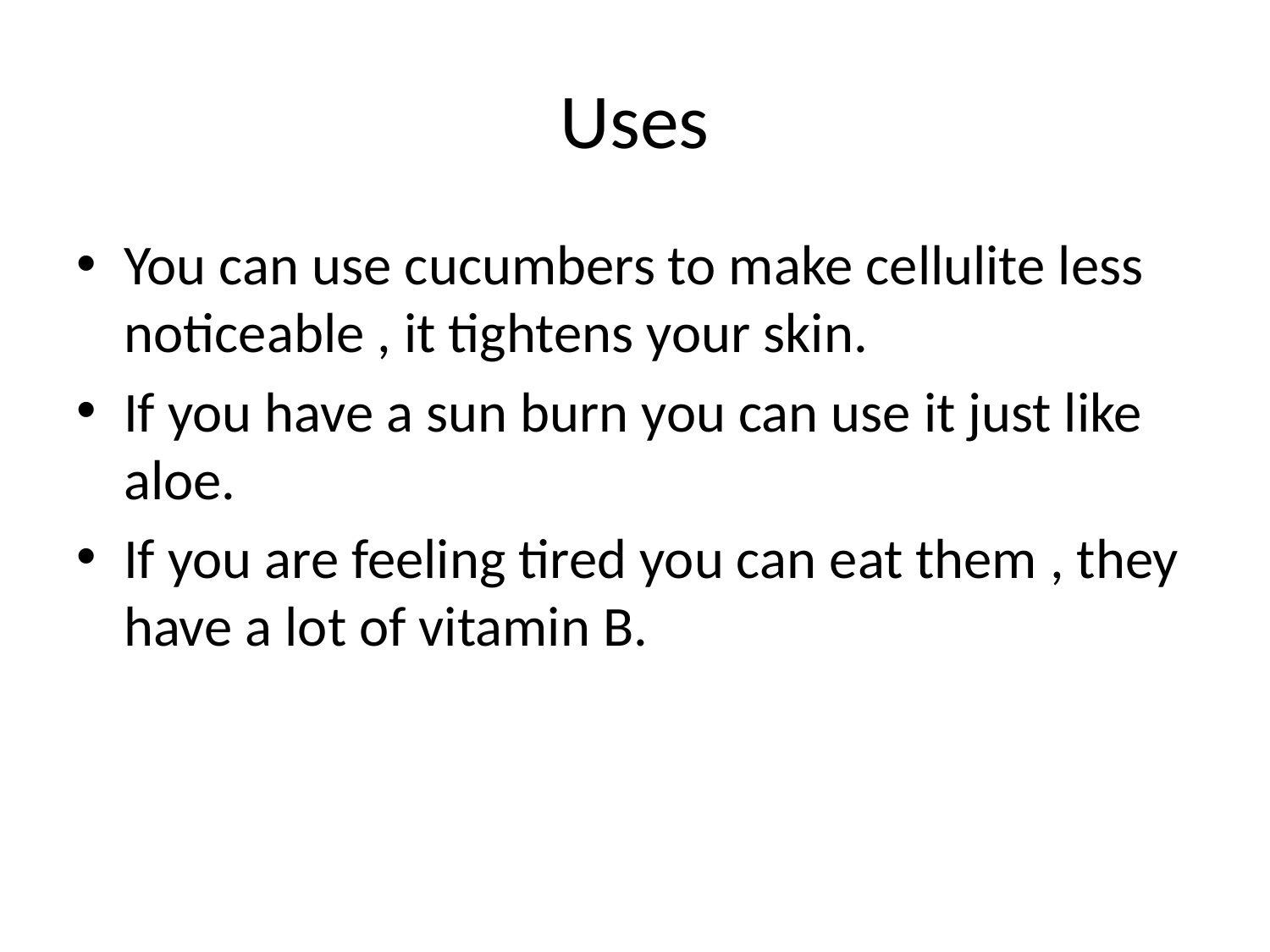

# Uses
You can use cucumbers to make cellulite less noticeable , it tightens your skin.
If you have a sun burn you can use it just like aloe.
If you are feeling tired you can eat them , they have a lot of vitamin B.